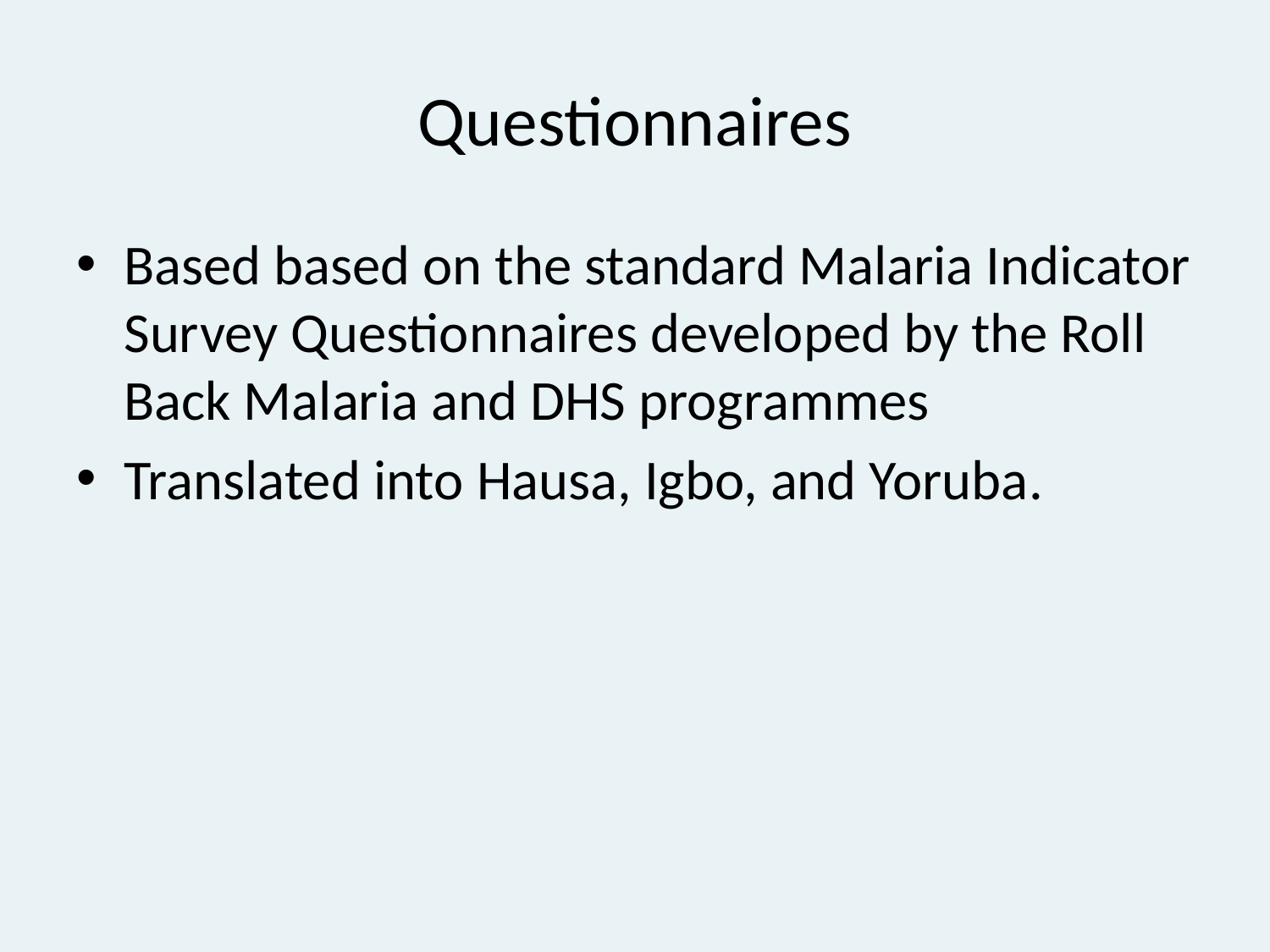

# Questionnaires
Based based on the standard Malaria Indicator Survey Questionnaires developed by the Roll Back Malaria and DHS programmes
Translated into Hausa, Igbo, and Yoruba.